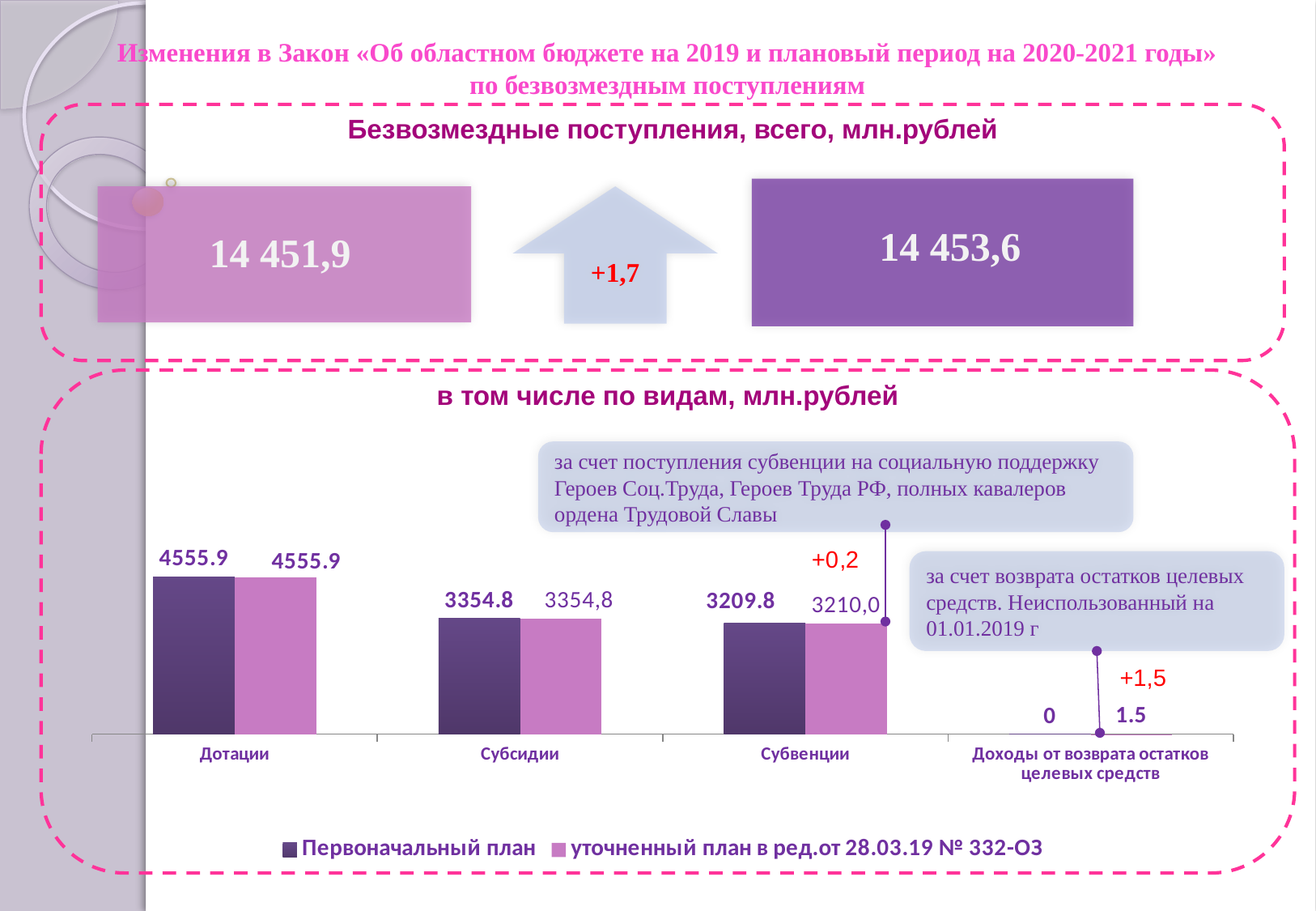

Изменения в Закон «Об областном бюджете на 2019 и плановый период на 2020-2021 годы» по безвозмездным поступлениям

Безвозмездные поступления, всего, млн.рублей

+1,7
14 453,6

14 451,9

в том числе по видам, млн.рублей
за счет поступления субвенции на социальную поддержку Героев Соц.Труда, Героев Труда РФ, полных кавалеров ордена Трудовой Славы

[unsupported chart]

за счет возврата остатков целевых средств. Неиспользованный на 01.01.2019 г
+1,5